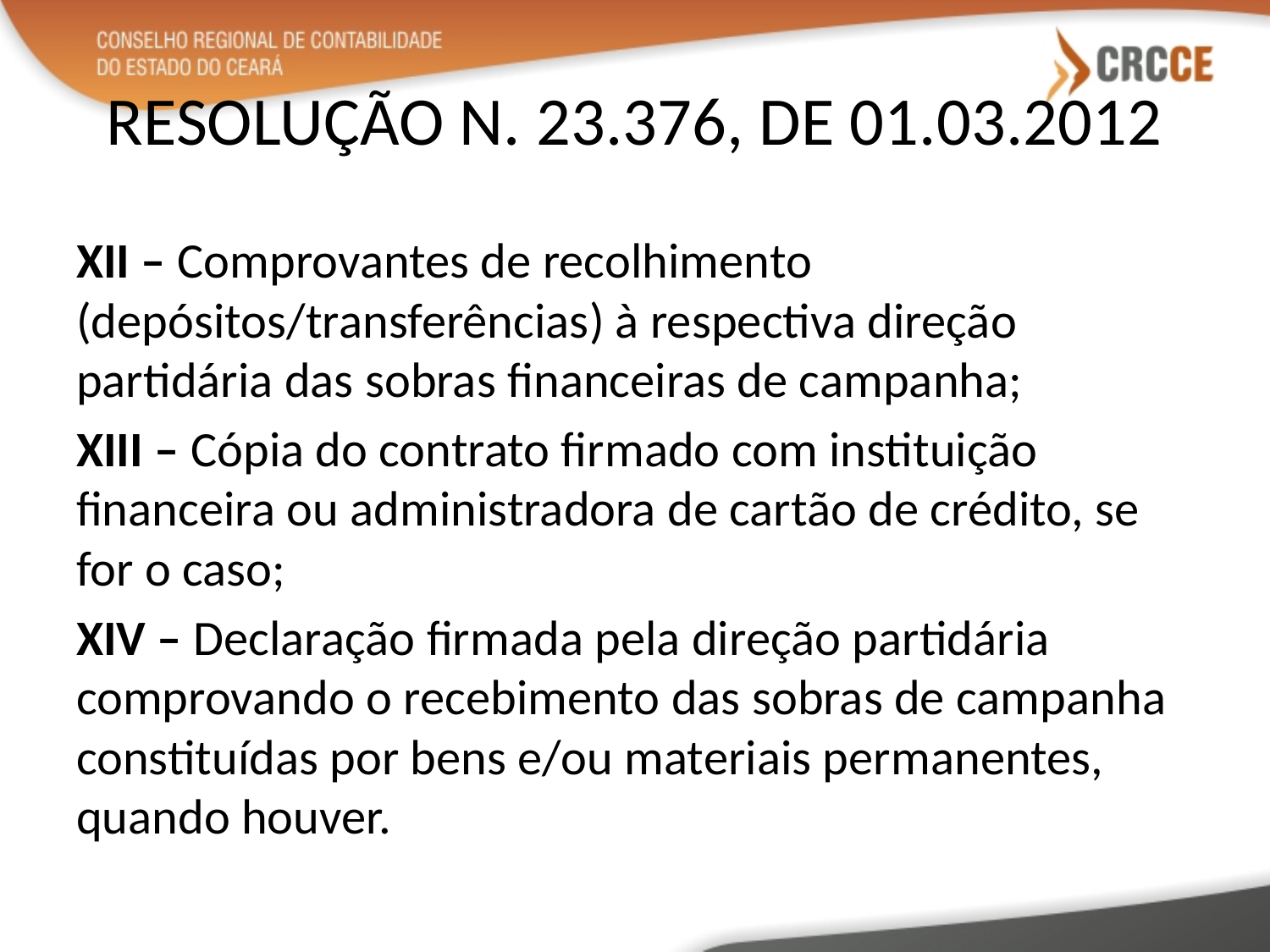

# RESOLUÇÃO N. 23.376, DE 01.03.2012
XII – Comprovantes de recolhimento (depósitos/transferências) à respectiva direção partidária das sobras financeiras de campanha;
XIII – Cópia do contrato firmado com instituição financeira ou administradora de cartão de crédito, se for o caso;
XIV – Declaração firmada pela direção partidária comprovando o recebimento das sobras de campanha constituídas por bens e/ou materiais permanentes, quando houver.